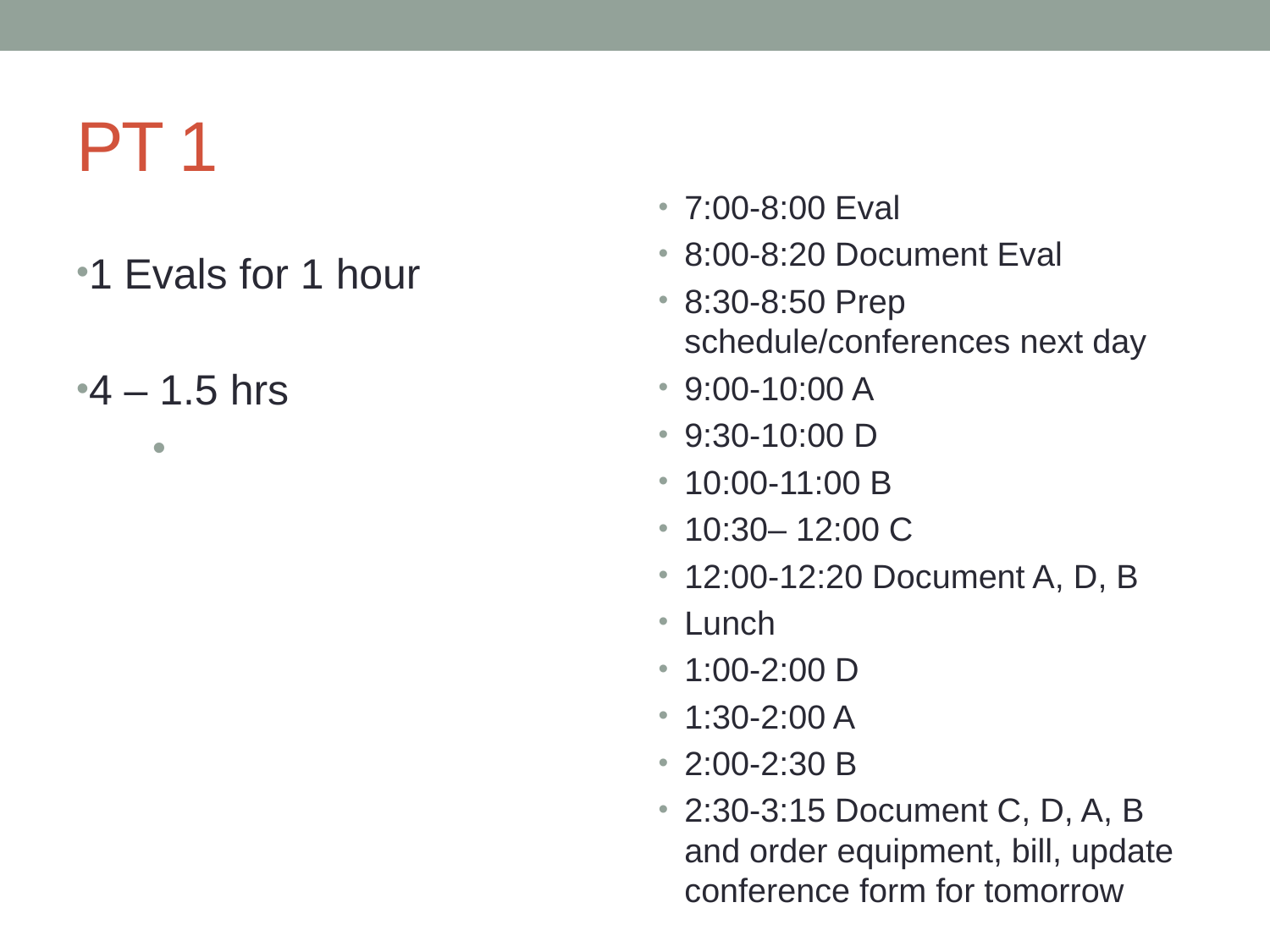

# PT 1
7:00-8:00 Eval
8:00-8:20 Document Eval
8:30-8:50 Prep schedule/conferences next day
9:00-10:00 A
9:30-10:00 D
10:00-11:00 B
10:30– 12:00 C
12:00-12:20 Document A, D, B
Lunch
1:00-2:00 D
1:30-2:00 A
2:00-2:30 B
2:30-3:15 Document C, D, A, B and order equipment, bill, update conference form for tomorrow

1 Evals for 1 hour

4 – 1.5 hrs